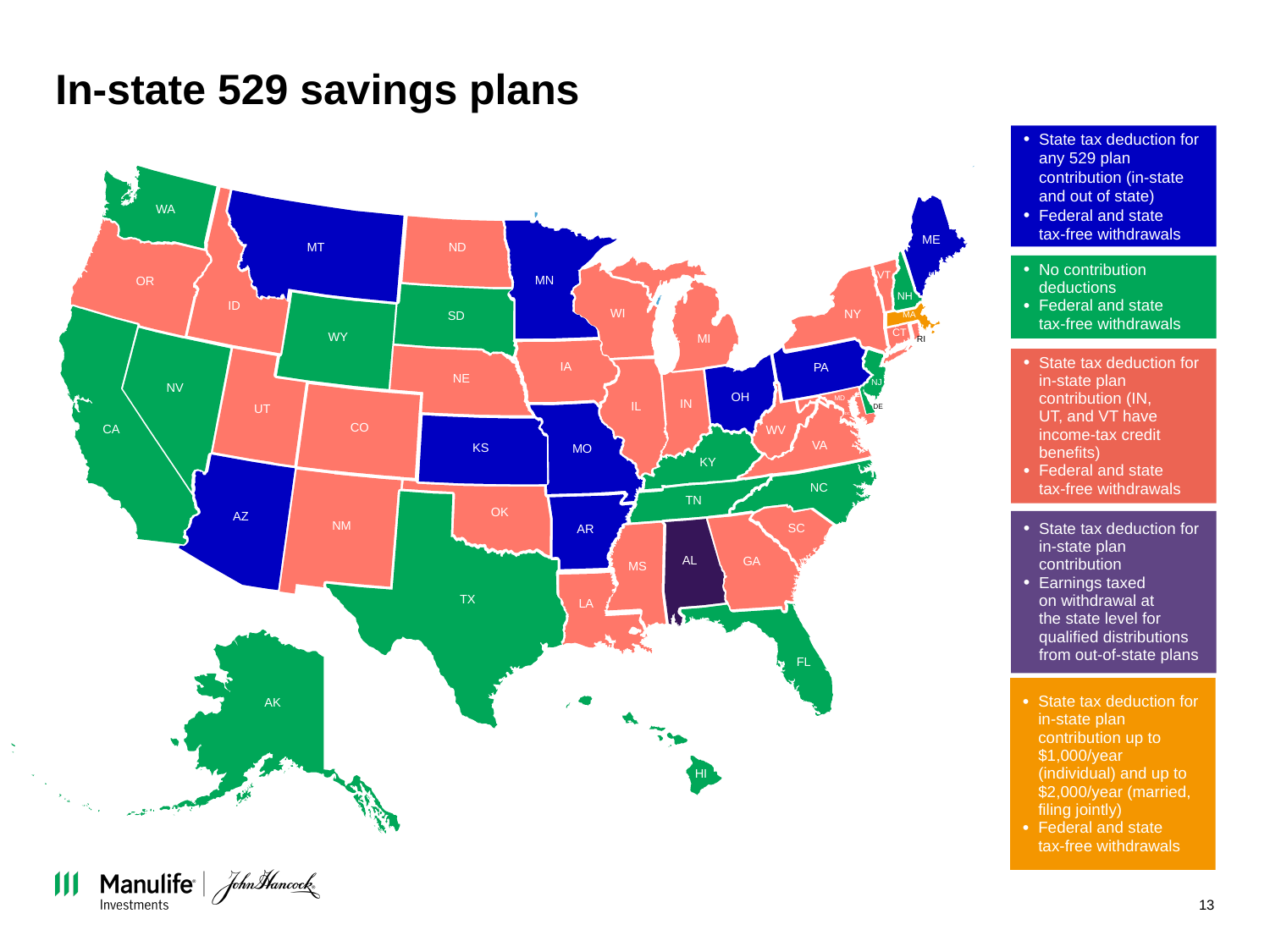

# In-state 529 savings plans
State tax deduction for any 529 plan contribution (in-state and out of state)
Federal and state
tax-free withdrawals
No contribution deductions
Federal and state
tax-free withdrawals
State tax deduction for in-state plan contribution (IN,
UT, and VT have income-tax credit benefits)
Federal and state
tax-free withdrawals
State tax deduction for in-state plan contribution
Earnings taxed
on withdrawal at
the state level for qualified distributions from out-of-state plans

WA
ME
ND
MT
VT
MN
OR
NH
ID
WI
NY
SD
MA
CT
WY
MI
RI
IA
PA
NE
NJ
NV
OH
MD
IN
IL
UT
DE
DC
CO
CA
WV
VA
KS
MO
KY
NC
TN
OK
AZ
NM
SC
AR
AL
GA
MS
TX
LA
FL
AK
HI

State tax deduction for in-state plan contribution up to $1,000/year (individual) and up to $2,000/year (married, filing jointly)
Federal and state
tax-free withdrawals

State tax deduction for in-state 529 plan contribution up to $1,000/year (individual) and up to $2,000/year

13